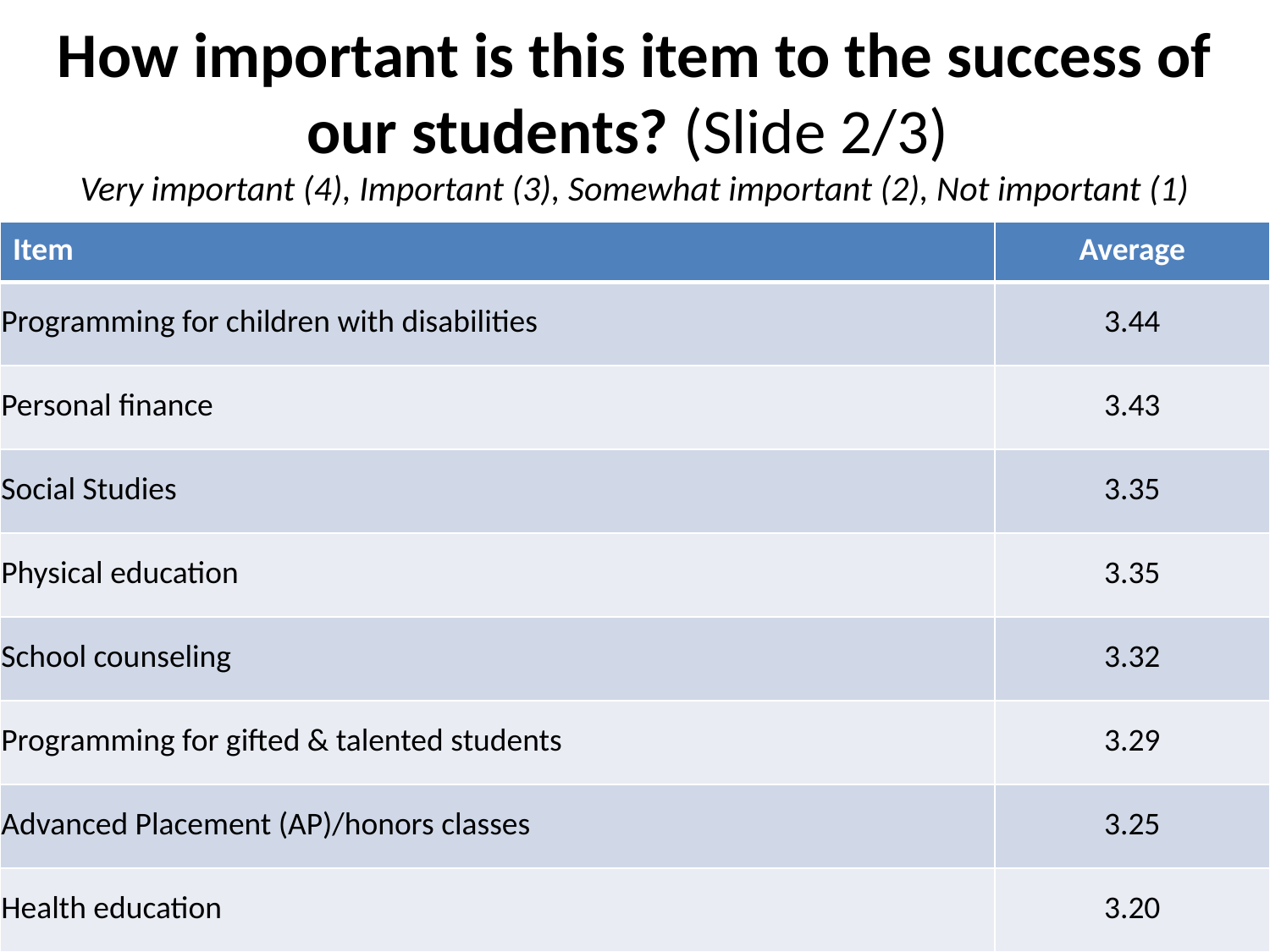

# How important is this item to the success of our students? (Slide 2/3) Very important (4), Important (3), Somewhat important (2), Not important (1)
| Item | Average |
| --- | --- |
| Programming for children with disabilities | 3.44 |
| Personal finance | 3.43 |
| Social Studies | 3.35 |
| Physical education | 3.35 |
| School counseling | 3.32 |
| Programming for gifted & talented students | 3.29 |
| Advanced Placement (AP)/honors classes | 3.25 |
| Health education | 3.20 |